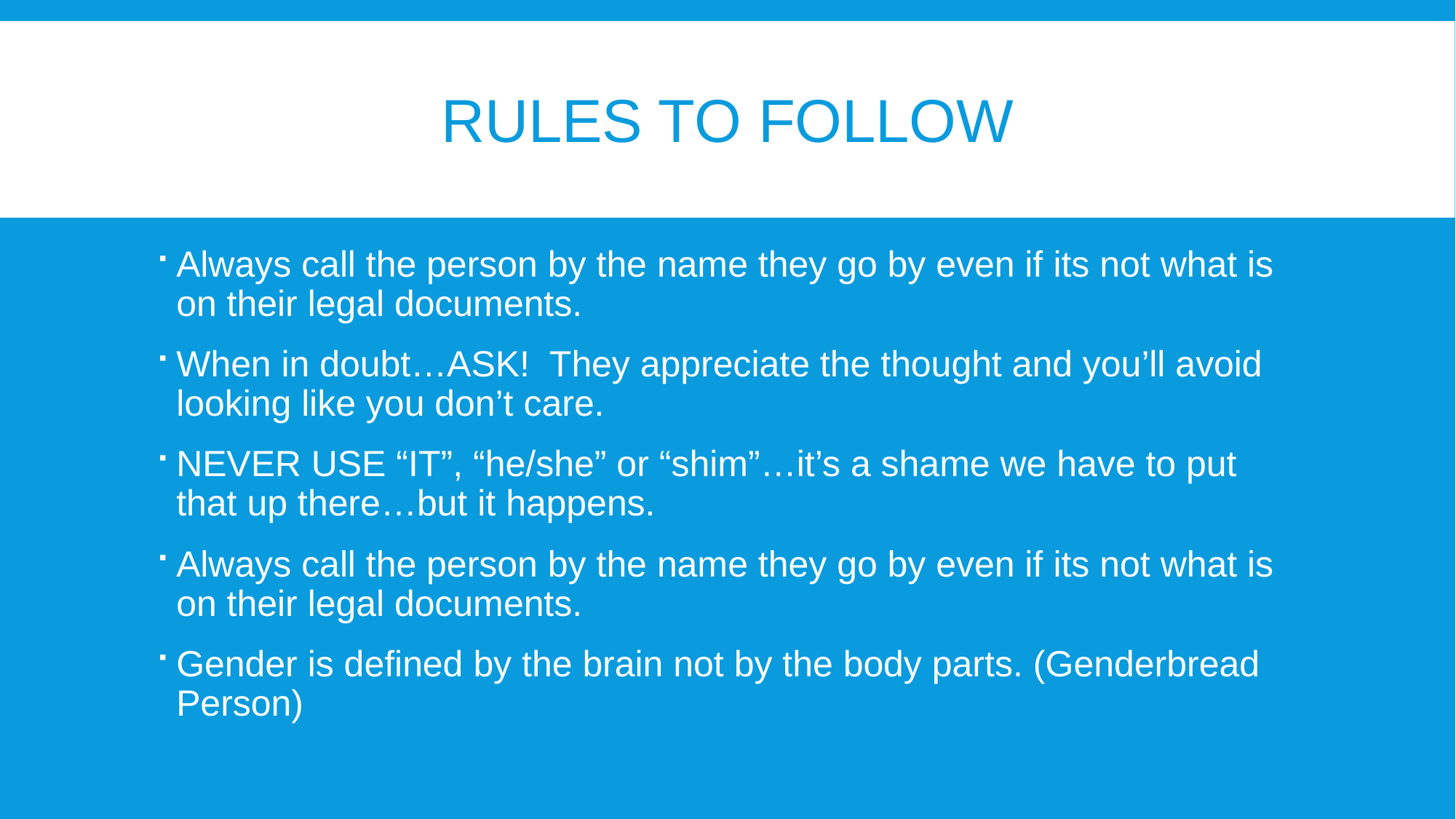

# Rules to follow
Always call the person by the name they go by even if its not what is on their legal documents.
When in doubt…ASK!  They appreciate the thought and you’ll avoid looking like you don’t care.
NEVER USE “IT”, “he/she” or “shim”…it’s a shame we have to put that up there…but it happens.
Always call the person by the name they go by even if its not what is on their legal documents.
Gender is defined by the brain not by the body parts. (Genderbread Person)